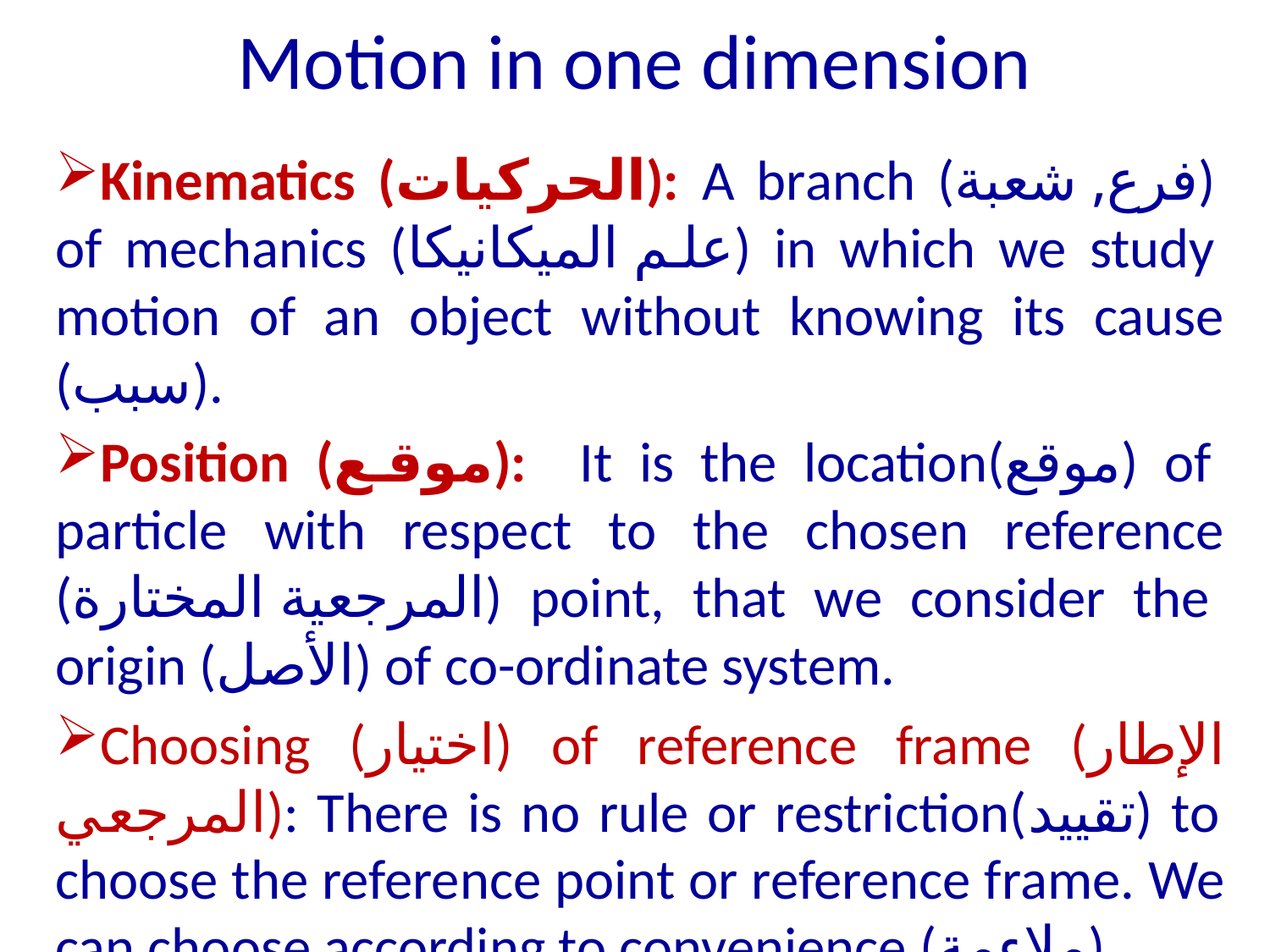

# Motion in one dimension
Kinematics (الحركيات): A branch (فرع, شعبة) of mechanics (علم الميكانيكا) in which we study motion of an object without knowing its cause (سبب).
Position (موقع):  It is the location(موقع) of particle with respect to the chosen reference (المرجعية المختارة) point, that we consider the origin (الأصل) of co-ordinate system.
Choosing (اختيار) of reference frame (الإطار المرجعي): There is no rule or restriction(تقييد) to choose the reference point or reference frame. We can choose according to convenience (ملاءمة).